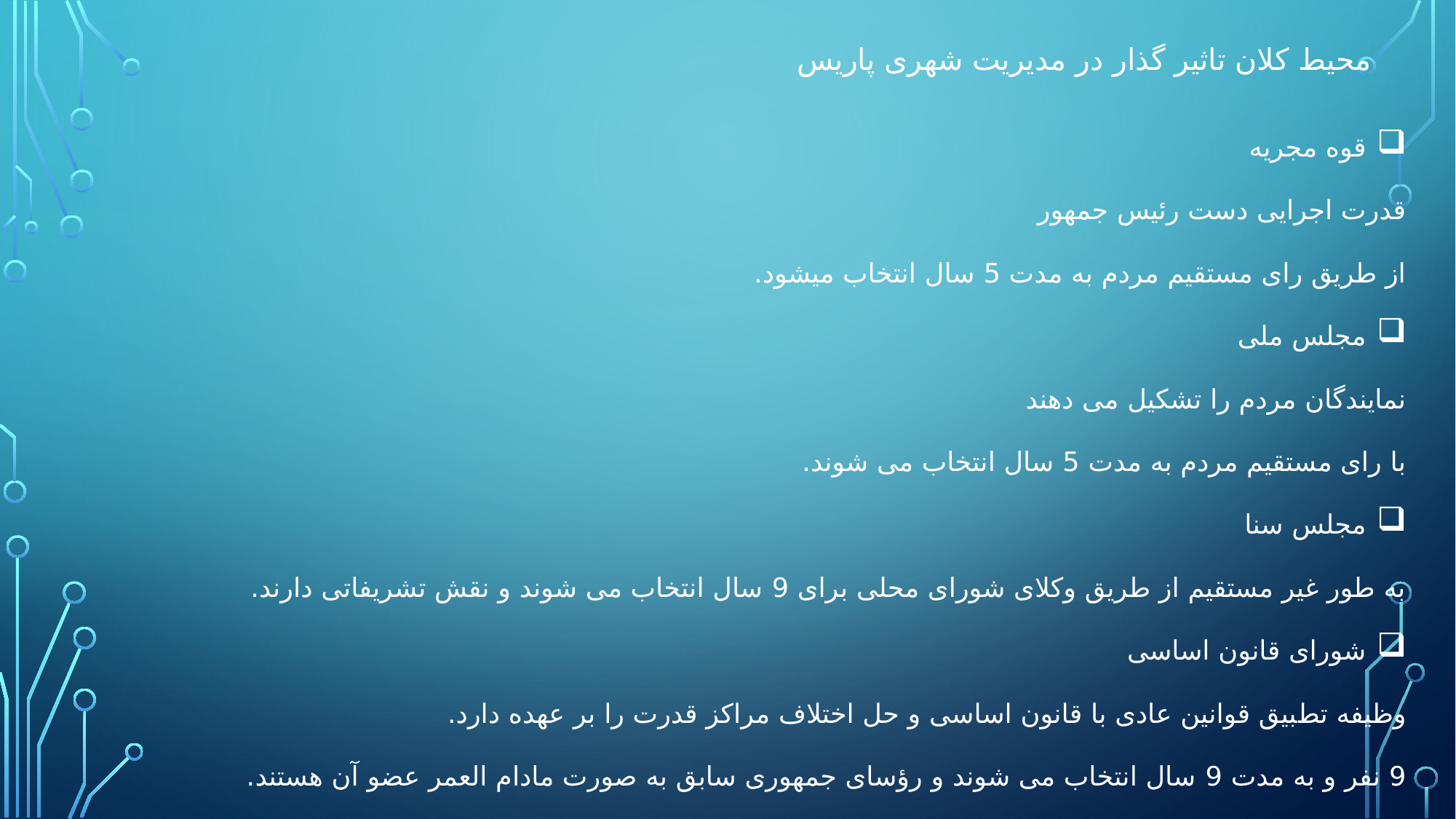

# محیط کلان تاثیر گذار در مدیریت شهری پاریس
قوه مجریه
قدرت اجرایی دست رئیس جمهور
از طریق رای مستقیم مردم به مدت 5 سال انتخاب میشود.
مجلس ملی
نمایندگان مردم را تشکیل می دهند
با رای مستقیم مردم به مدت 5 سال انتخاب می شوند.
مجلس سنا
به طور غیر مستقیم از طریق وکلای شورای محلی برای 9 سال انتخاب می شوند و نقش تشریفاتی دارند.
شورای قانون اساسی
وظیفه تطبیق قوانین عادی با قانون اساسی و حل اختلاف مراکز قدرت را بر عهده دارد.
9 نفر و به مدت 9 سال انتخاب می شوند و رؤسای جمهوری سابق به صورت مادام العمر عضو آن هستند.